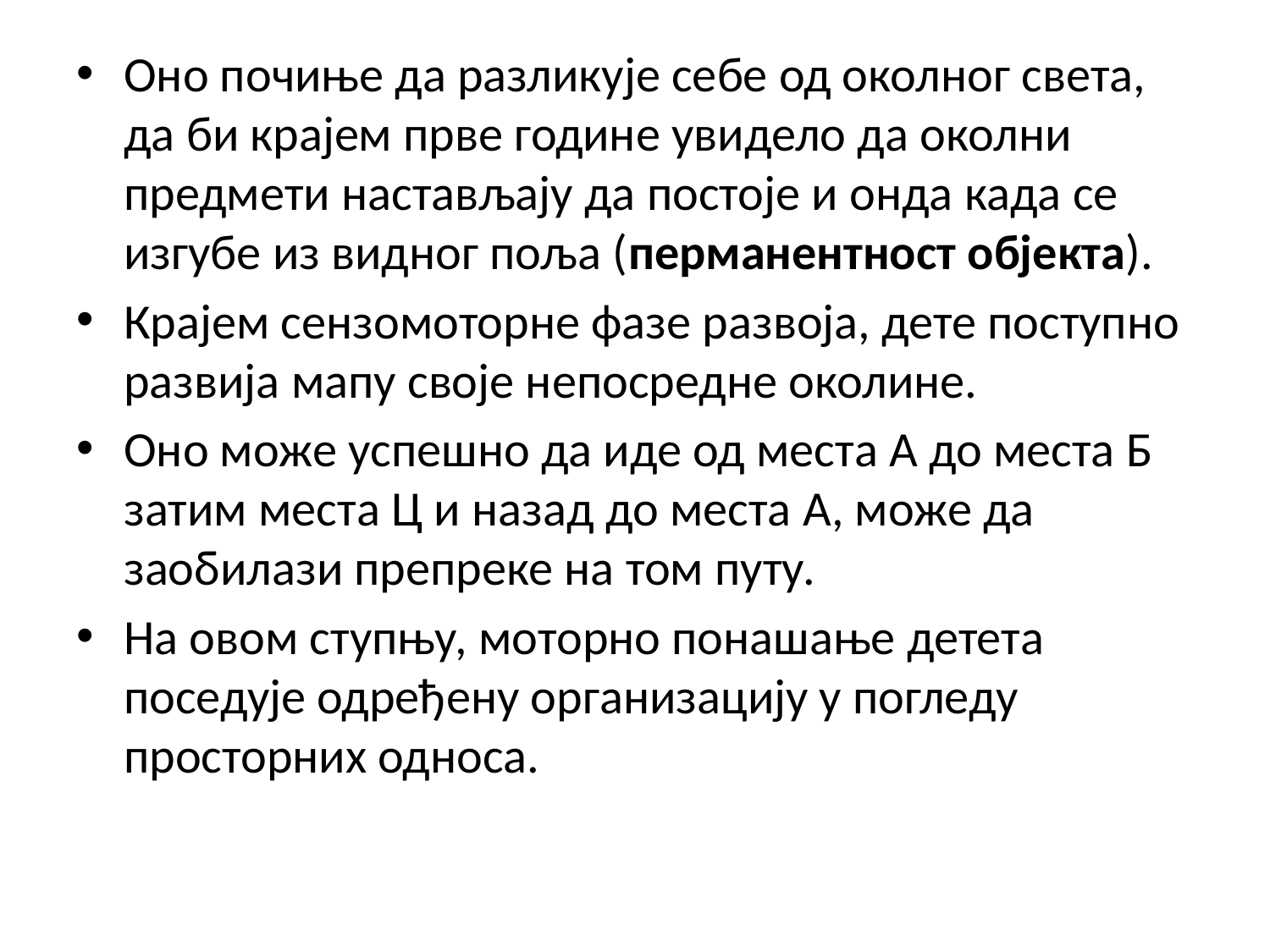

Оно почиње да разликује себе од околног света, да би крајем прве године увидело да околни предмети настављају да постоје и онда када се изгубе из видног поља (перманентност објекта).
Крајем сензомоторне фазе развоја, дете поступно развија мапу своје непосредне околине.
Оно може успешно да иде од места А до места Б затим места Ц и назад до места А, може да заобилази препреке на том путу.
На овом ступњу, моторно понашање детета поседује одређену организацију у погледу просторних односа.